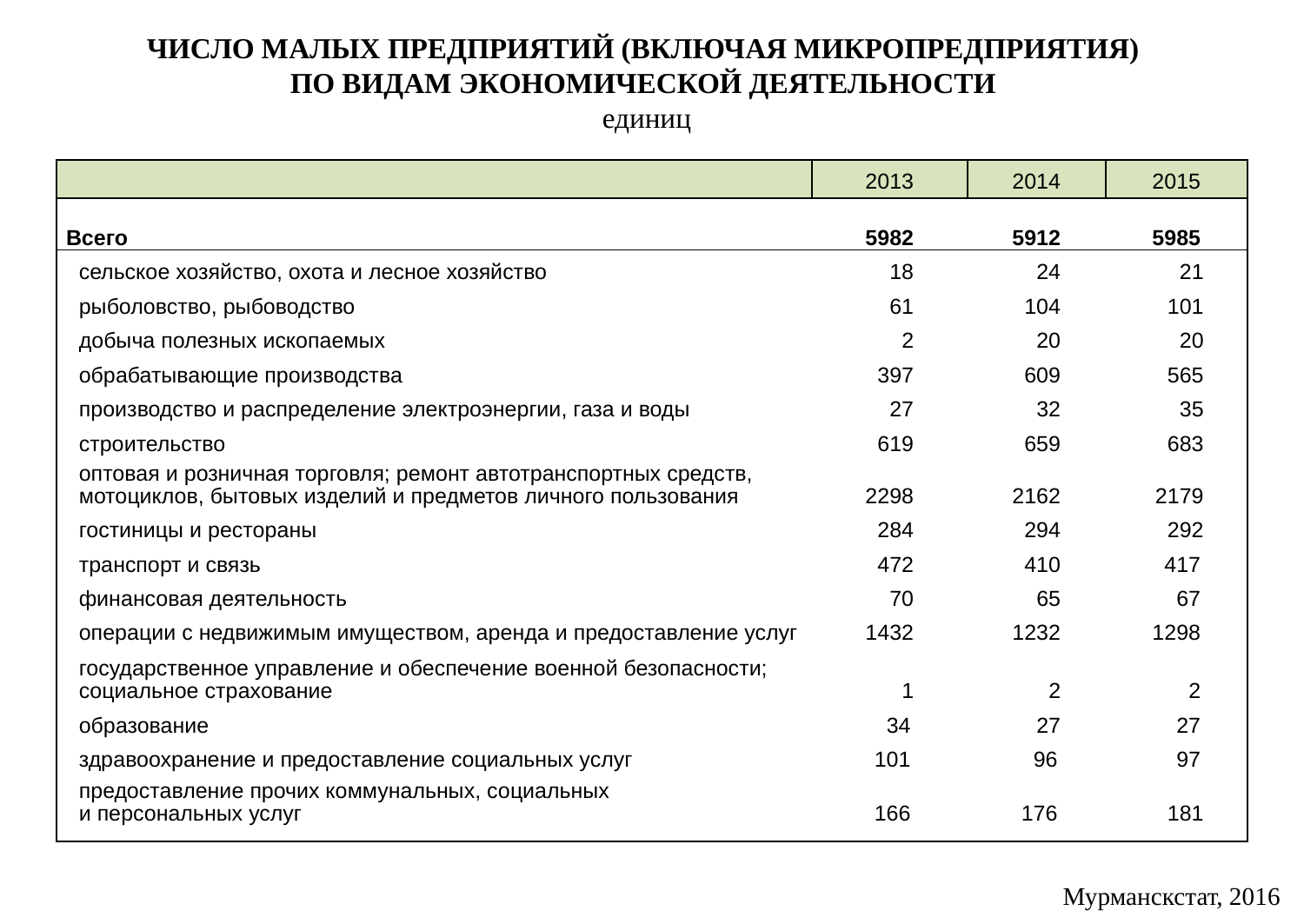

# Число малых предприятий (включая микропредприятия) по видам экономической деятельности единиц
|  | 2013 | 2014 | 2015 |
| --- | --- | --- | --- |
| Всего | 5982 | 5912 | 5985 |
| сельское хозяйство, охота и лесное хозяйство | 18 | 24 | 21 |
| рыболовство, рыбоводство | 61 | 104 | 101 |
| добыча полезных ископаемых | 2 | 20 | 20 |
| обрабатывающие производства | 397 | 609 | 565 |
| производство и распределение электроэнергии, газа и воды | 27 | 32 | 35 |
| строительство | 619 | 659 | 683 |
| оптовая и розничная торговля; ремонт автотранспортных средств, мотоциклов, бытовых изделий и предметов личного пользования | 2298 | 2162 | 2179 |
| гостиницы и рестораны | 284 | 294 | 292 |
| транспорт и связь | 472 | 410 | 417 |
| финансовая деятельность | 70 | 65 | 67 |
| операции с недвижимым имуществом, аренда и предоставление услуг | 1432 | 1232 | 1298 |
| государственное управление и обеспечение военной безопасности; социальное страхование | 1 | 2 | 2 |
| образование | 34 | 27 | 27 |
| здравоохранение и предоставление социальных услуг | 101 | 96 | 97 |
| предоставление прочих коммунальных, социальных и персональных услуг | 166 | 176 | 181 |
|  |  |  |  |
Мурманскстат, 2016